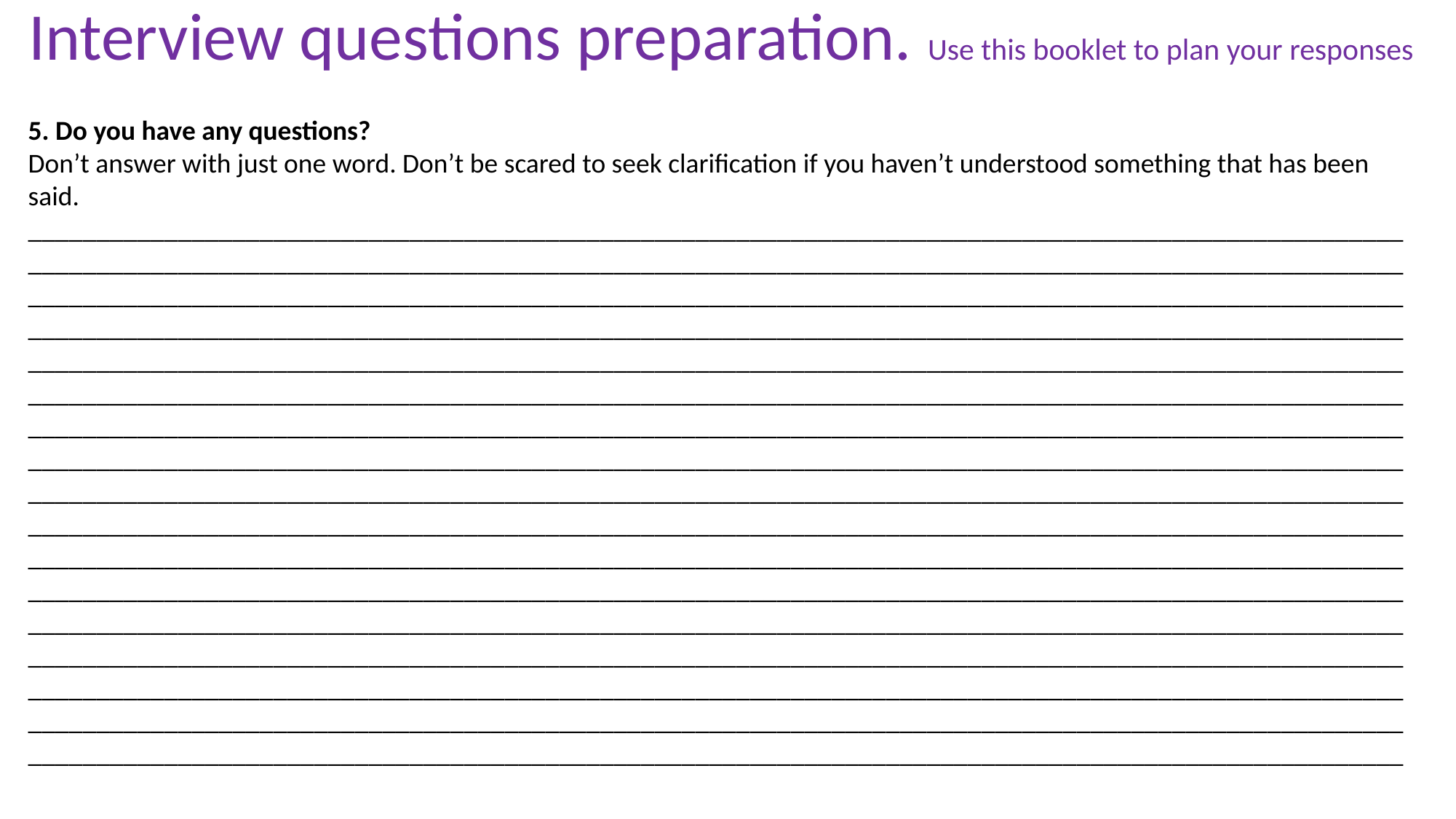

# Interview questions preparation. Use this booklet to plan your responses

5. Do you have any questions?
Don’t answer with just one word. Don’t be scared to seek clarification if you haven’t understood something that has been said.
_____________________________________________________________________________________________________________________________________________________________________________________________________________________________________________________________________________________________________________________________________________________________________________________________________________________________________________________________________________________________________________________________________________________________________________________________________________________________________________________________________________________________________________________________________________________________________________________________________________________________________________________________________________________________________________________________________________________________________________________________________________________________________________________________________________________________________________________________________________________________________________________________________________________________________________________________________________________________________________________________________________________________________________________________________________________________________________________________________________________________________________________________________________________________________________________________________________________________________________________________________________________________________________________________________________________________________________________